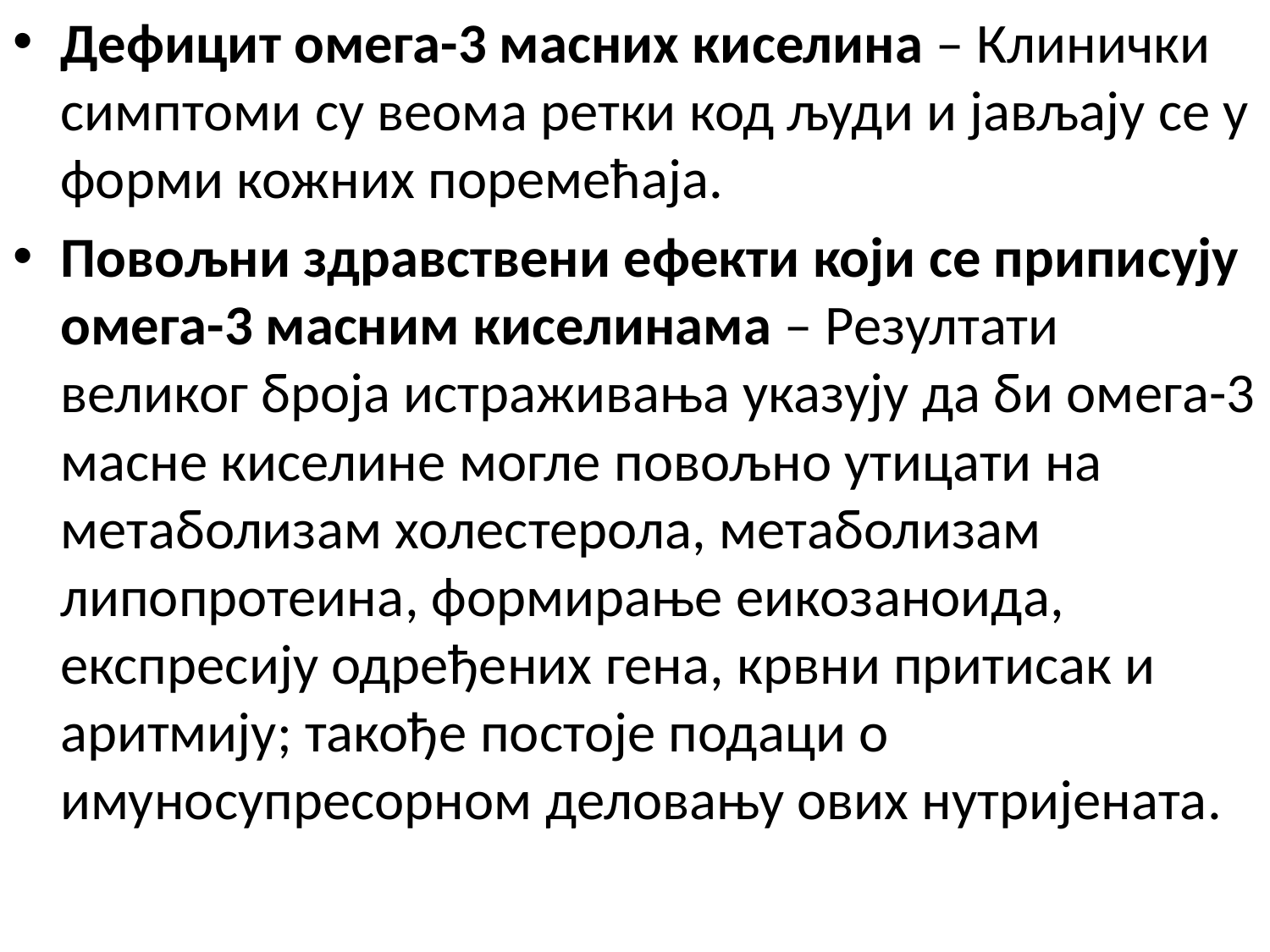

Дефицит омега-3 масних киселина – Клинички симптоми су веома ретки код људи и јављају се у форми кожних поремећаја.
Повољни здравствени ефекти који се приписују омега-3 масним киселинама – Резултати великог броја истраживања указују да би омега-3 масне киселине могле повољно утицати на метаболизам холестерола, метаболизам липопротеина, формирање еикозаноида, експресију одређених гена, крвни притисак и аритмију; такође постоје подаци о имуносупресорном деловању ових нутриjената.